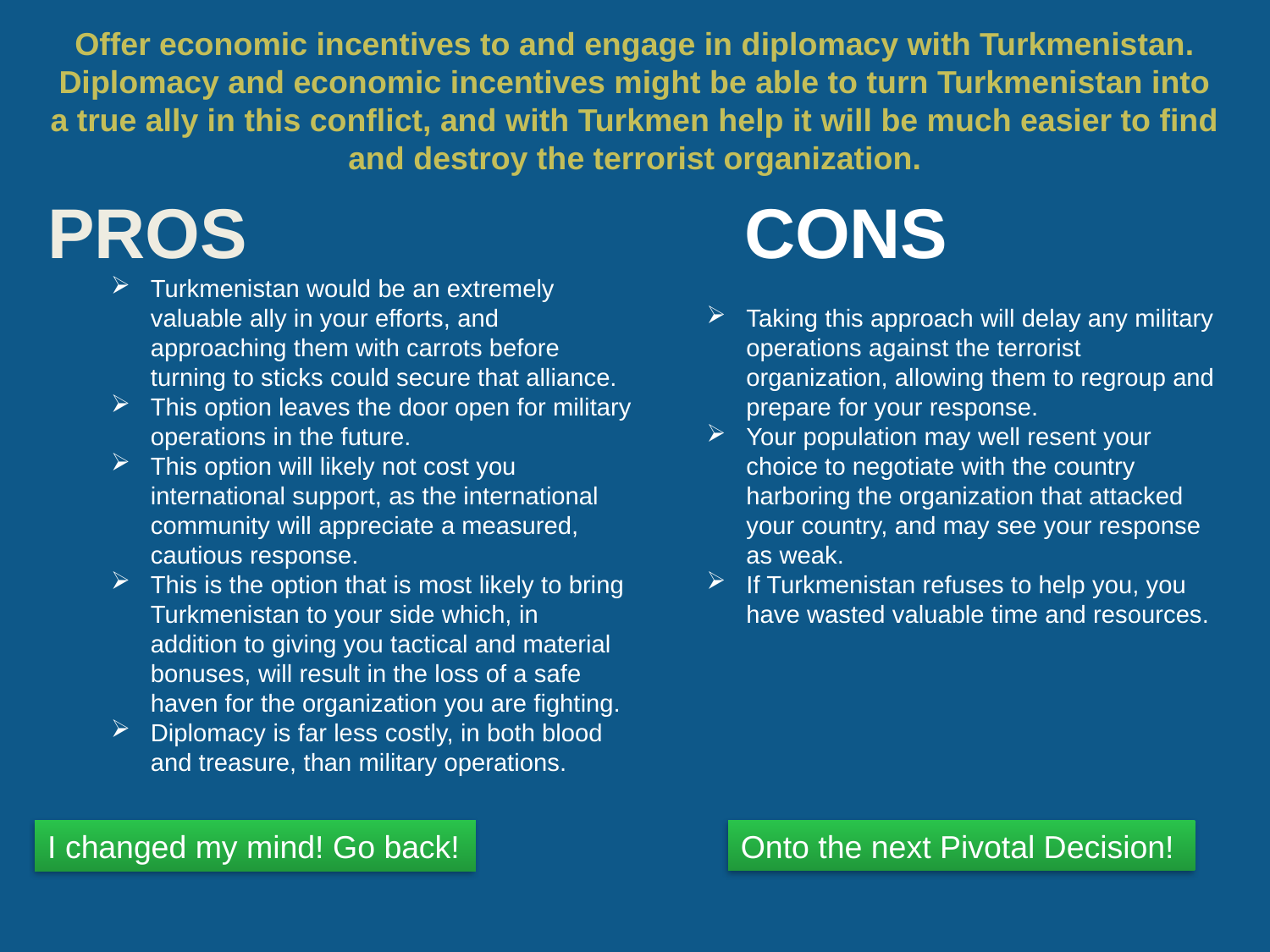

# Offer economic incentives to and engage in diplomacy with Turkmenistan. Diplomacy and economic incentives might be able to turn Turkmenistan into a true ally in this conflict, and with Turkmen help it will be much easier to find and destroy the terrorist organization.
Turkmenistan would be an extremely valuable ally in your efforts, and approaching them with carrots before turning to sticks could secure that alliance.
This option leaves the door open for military operations in the future.
This option will likely not cost you international support, as the international community will appreciate a measured, cautious response.
This is the option that is most likely to bring Turkmenistan to your side which, in addition to giving you tactical and material bonuses, will result in the loss of a safe haven for the organization you are fighting.
Diplomacy is far less costly, in both blood and treasure, than military operations.

Taking this approach will delay any military operations against the terrorist organization, allowing them to regroup and prepare for your response.
Your population may well resent your choice to negotiate with the country harboring the organization that attacked your country, and may see your response as weak.
If Turkmenistan refuses to help you, you have wasted valuable time and resources.